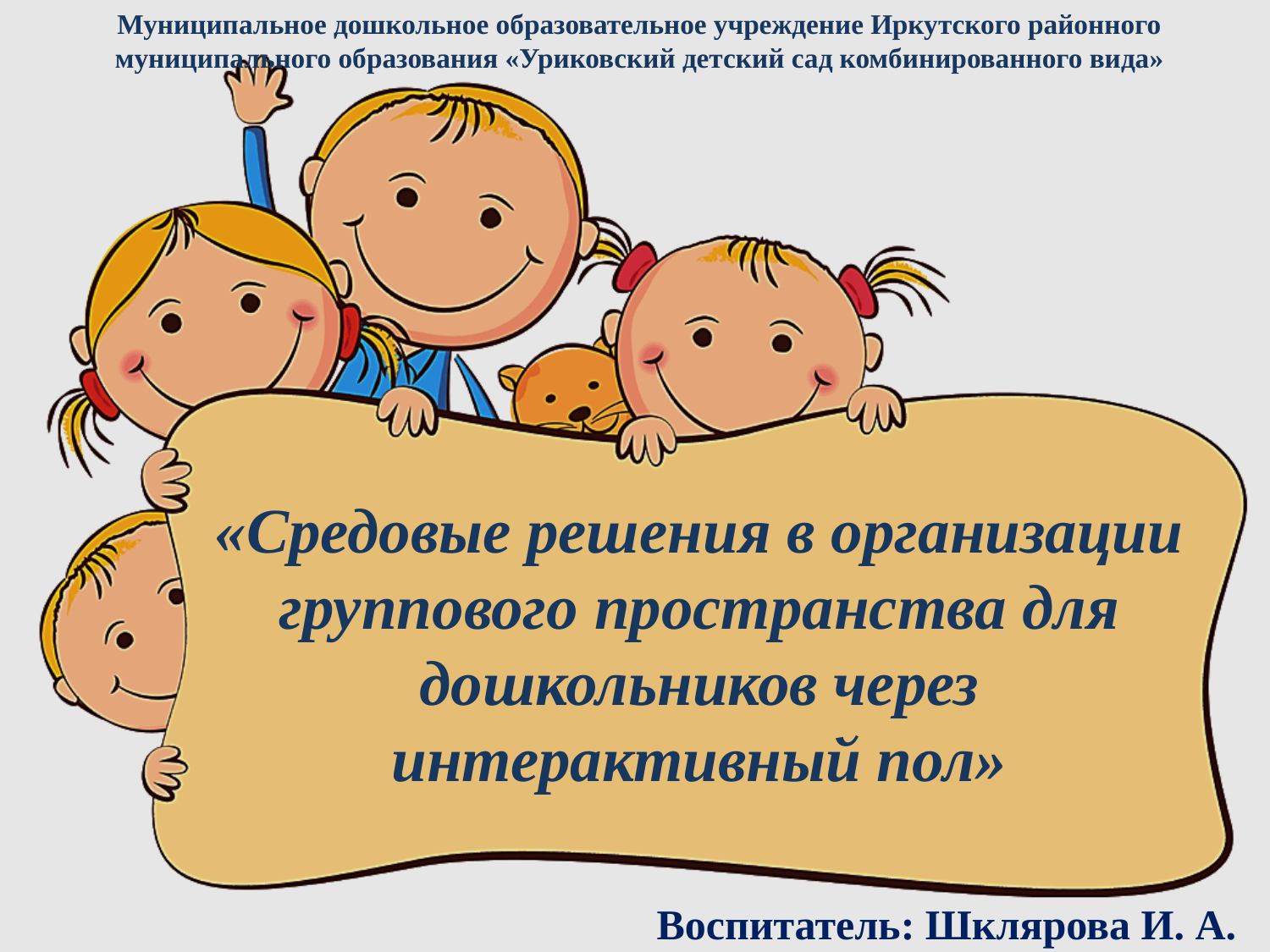

Муниципальное дошкольное образовательное учреждение Иркутского районного муниципального образования «Уриковский детский сад комбинированного вида»
# «Средовые решения в организации группового пространства для дошкольников через интерактивный пол»
Воспитатель: Шклярова И. А.